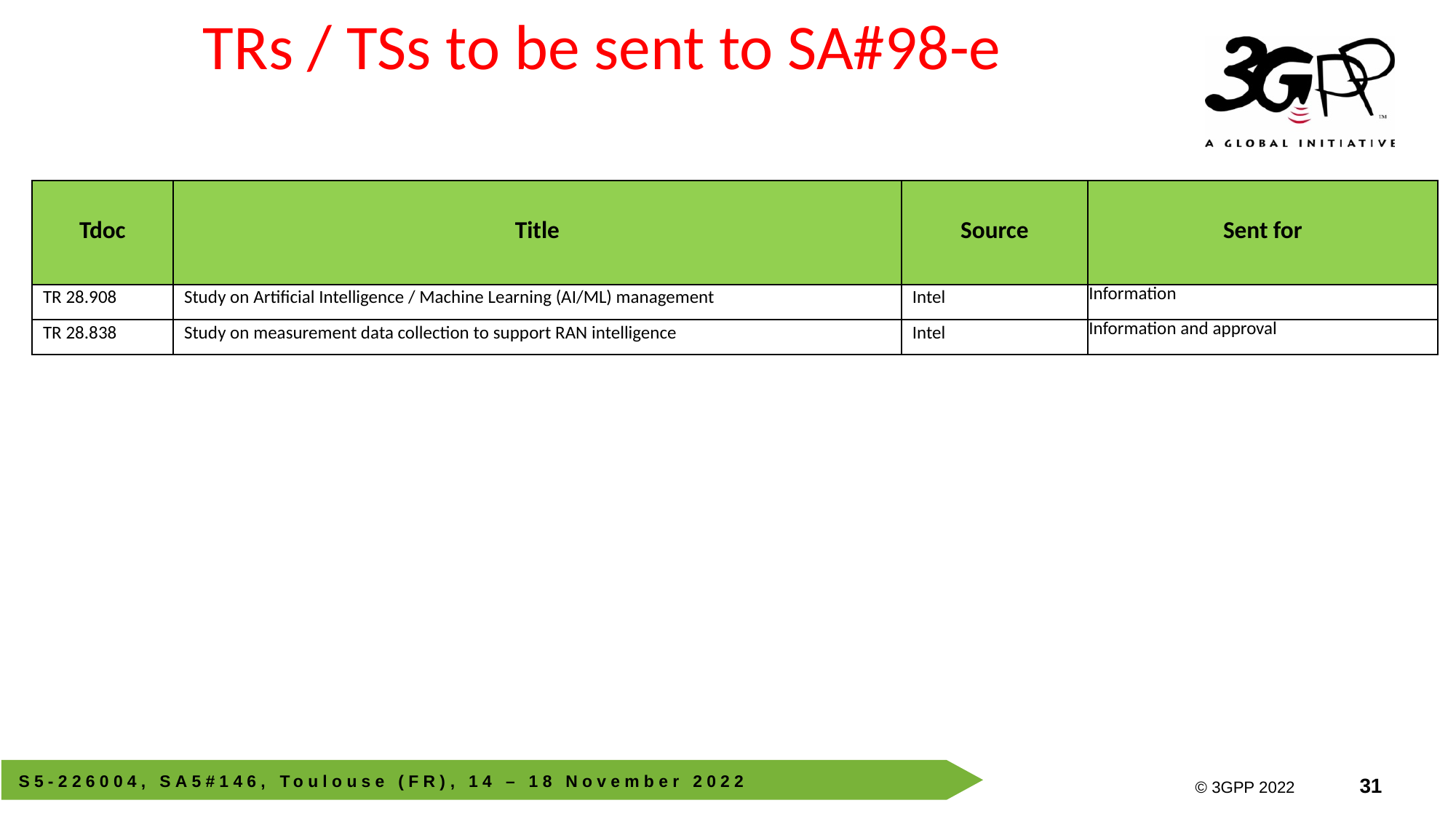

# TRs / TSs to be sent to SA#98-e
| Tdoc | Title | Source | Sent for |
| --- | --- | --- | --- |
| TR 28.908 | Study on Artificial Intelligence / Machine Learning (AI/ML) management | Intel | Information |
| TR 28.838 | Study on measurement data collection to support RAN intelligence | Intel | Information and approval |